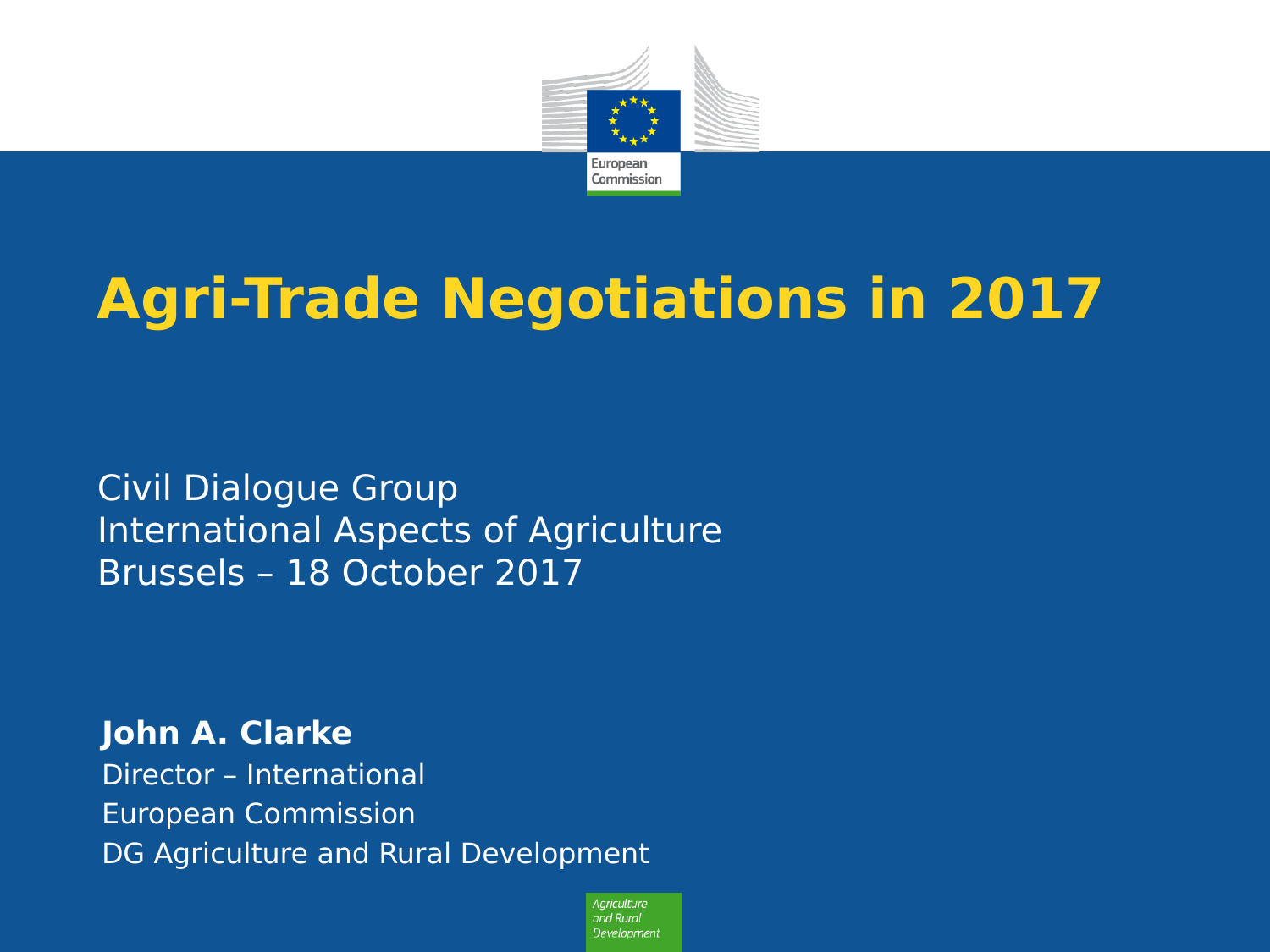

Agri-Trade Negotiations in 2017

Civil Dialogue Group
International Aspects of Agriculture
Brussels – 18 October 2017

John A. Clarke
Director – International
European Commission
DG Agriculture and Rural Development